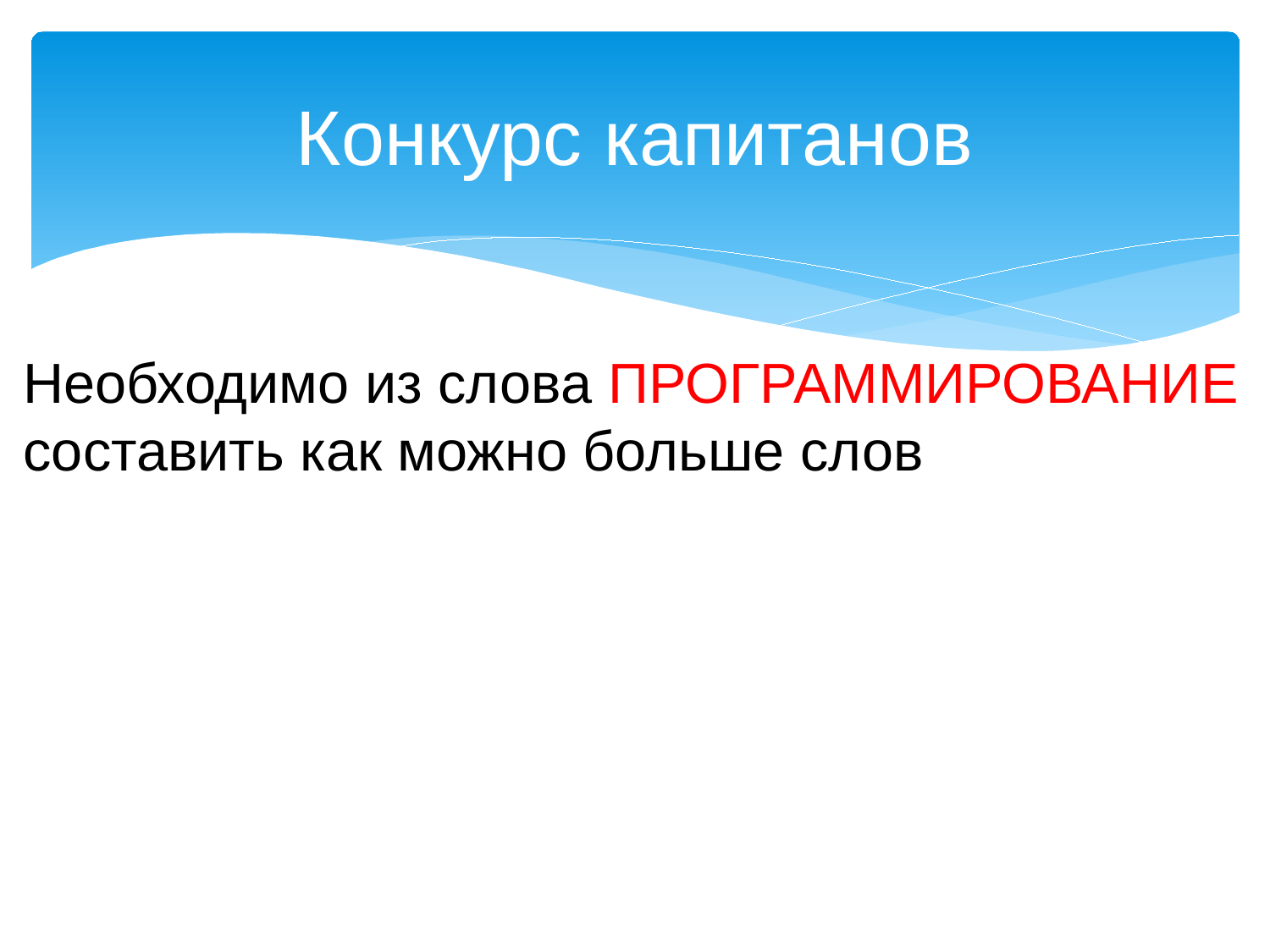

# Конкурс капитанов
Необходимо из слова ПРОГРАММИРОВАНИЕ
составить как можно больше слов